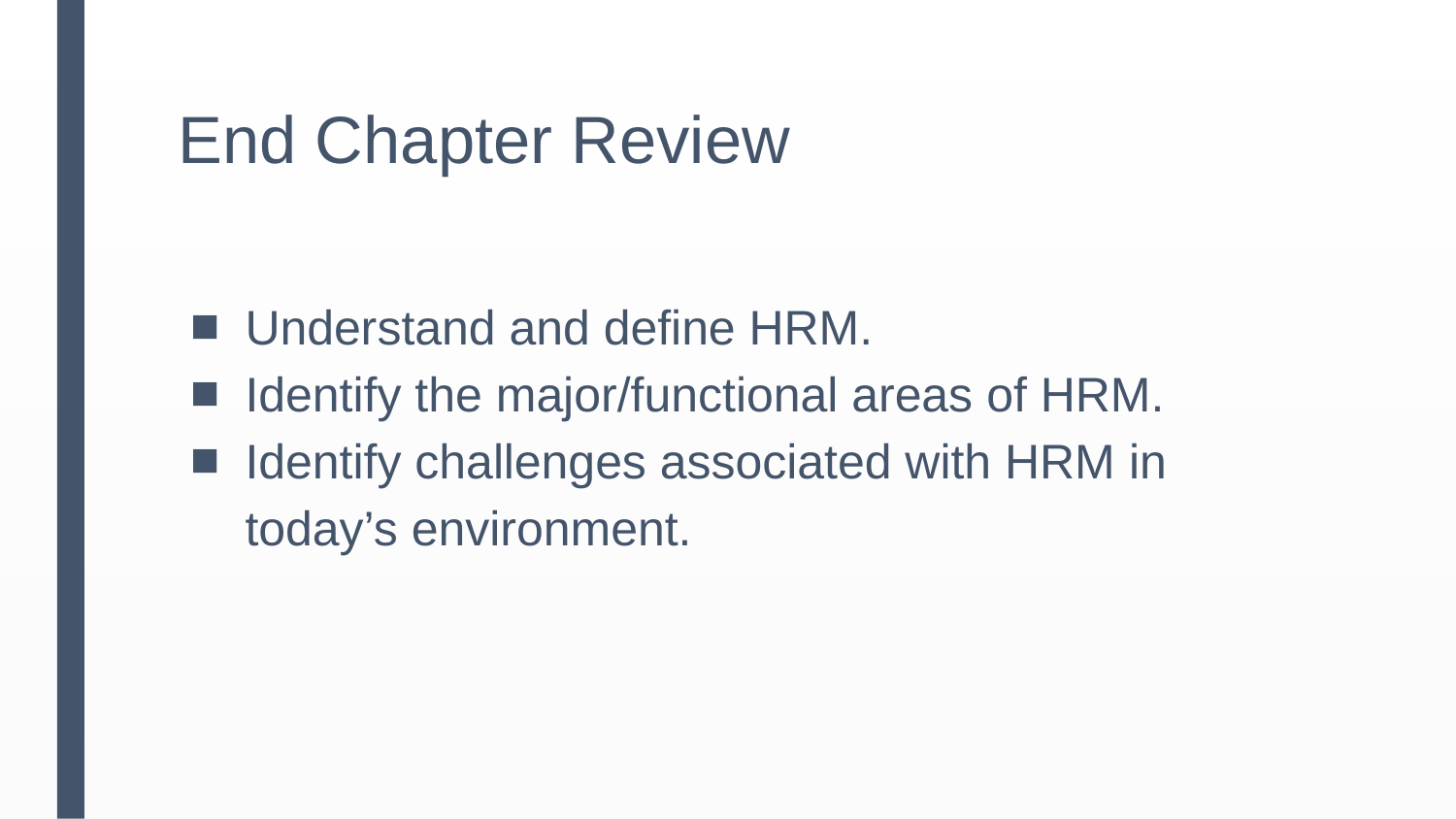

# End Chapter Review
Understand and define HRM.
Identify the major/functional areas of HRM.
Identify challenges associated with HRM in today’s environment.